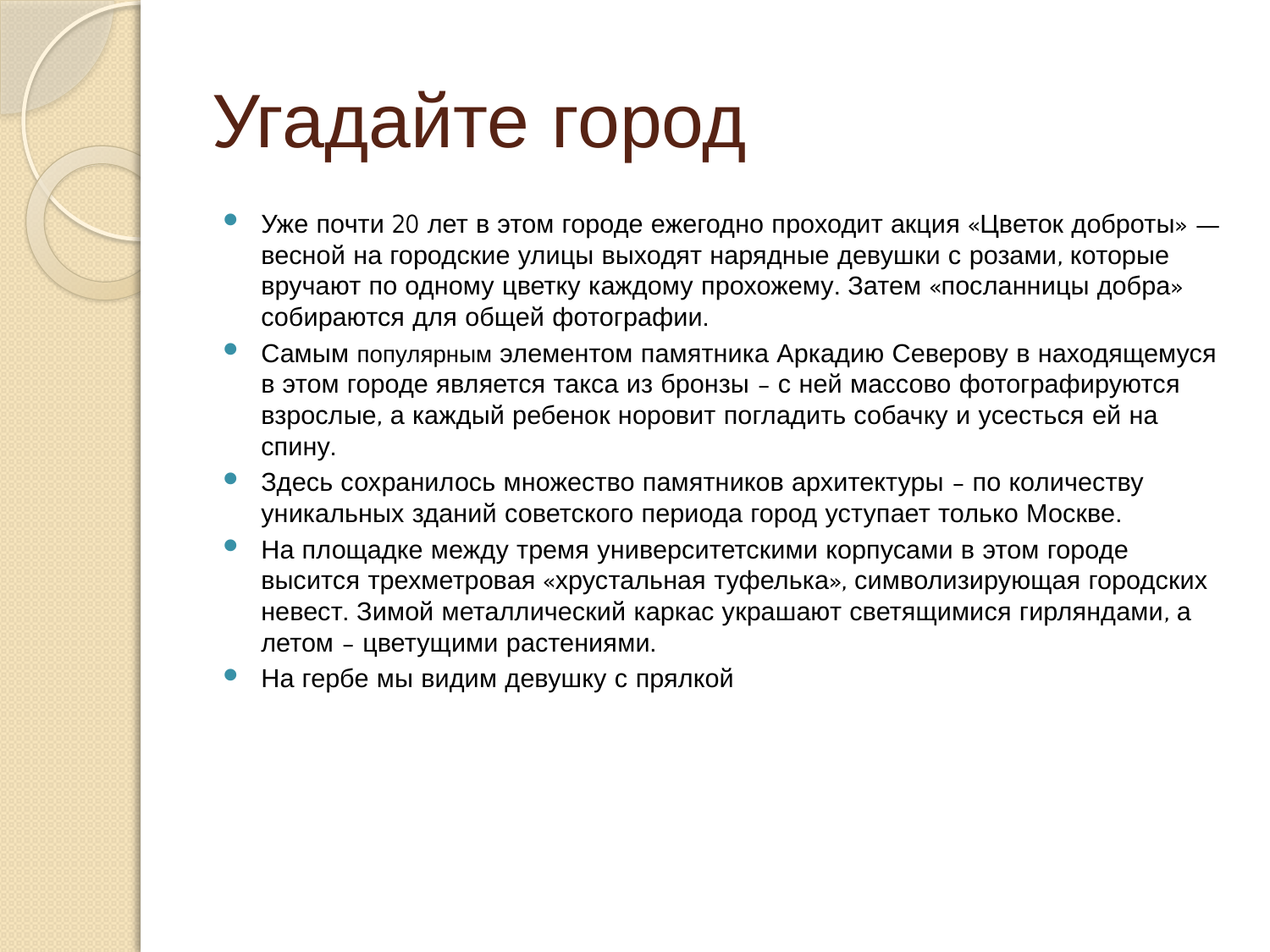

# Угадайте город
Уже почти 20 лет в этом городе ежегодно проходит акция «Цветок доброты» — весной на городские улицы выходят нарядные девушки с розами, которые вручают по одному цветку каждому прохожему. Затем «посланницы добра» собираются для общей фотографии.
Самым популярным элементом памятника Аркадию Северову в находящемуся в этом городе является такса из бронзы – с ней массово фотографируются взрослые, а каждый ребенок норовит погладить собачку и усесться ей на спину.
Здесь сохранилось множество памятников архитектуры – по количеству уникальных зданий советского периода город уступает только Москве.
На площадке между тремя университетскими корпусами в этом городе высится трехметровая «хрустальная туфелька», символизирующая городских невест. Зимой металлический каркас украшают светящимися гирляндами, а летом – цветущими растениями.
На гербе мы видим девушку с прялкой